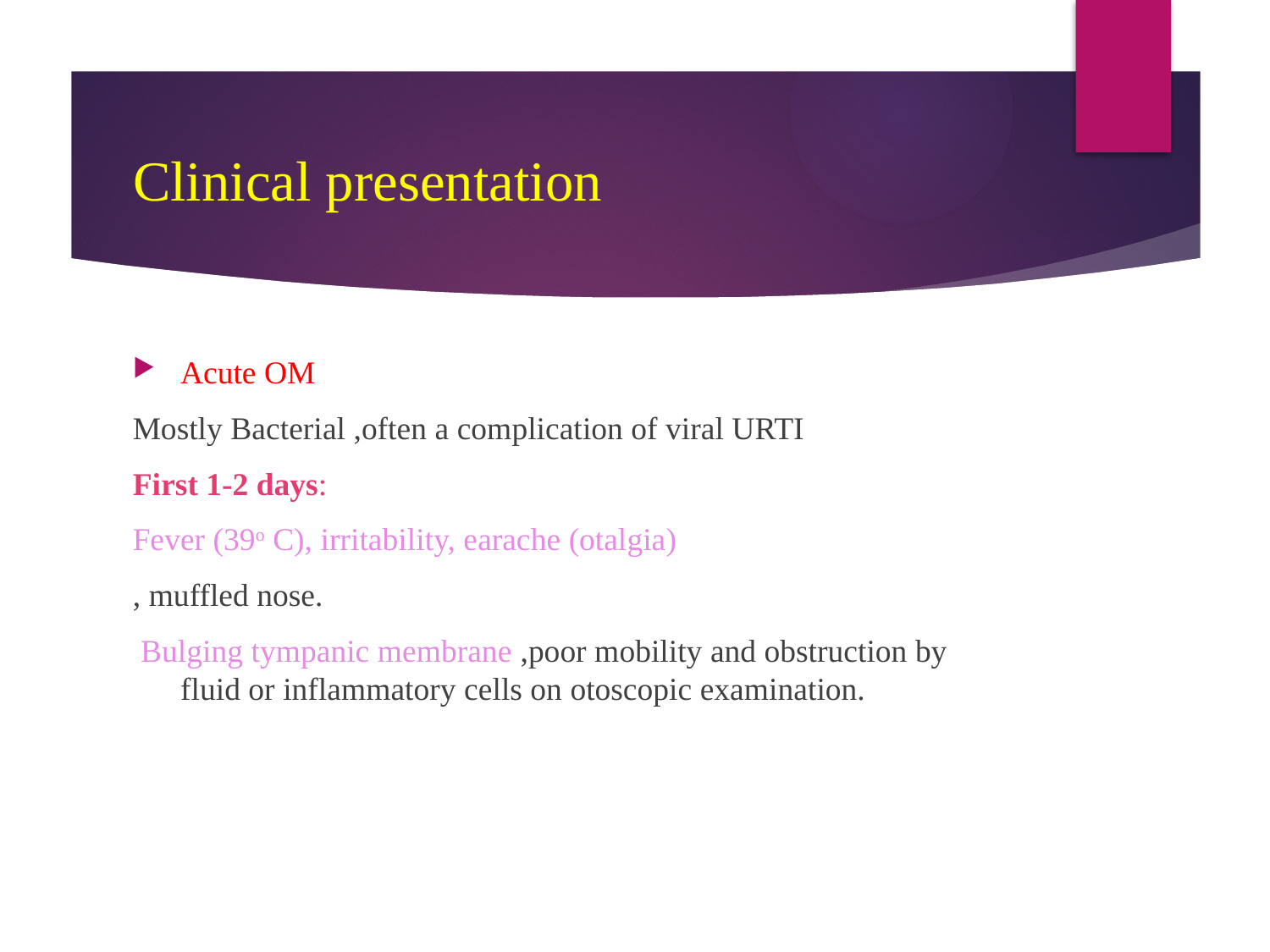

# Clinical presentation
Acute OM
Mostly Bacterial ,often a complication of viral URTI
First 1-2 days:
Fever (39o C), irritability, earache (otalgia)
, muffled nose.
 Bulging tympanic membrane ,poor mobility and obstruction by fluid or inflammatory cells on otoscopic examination.